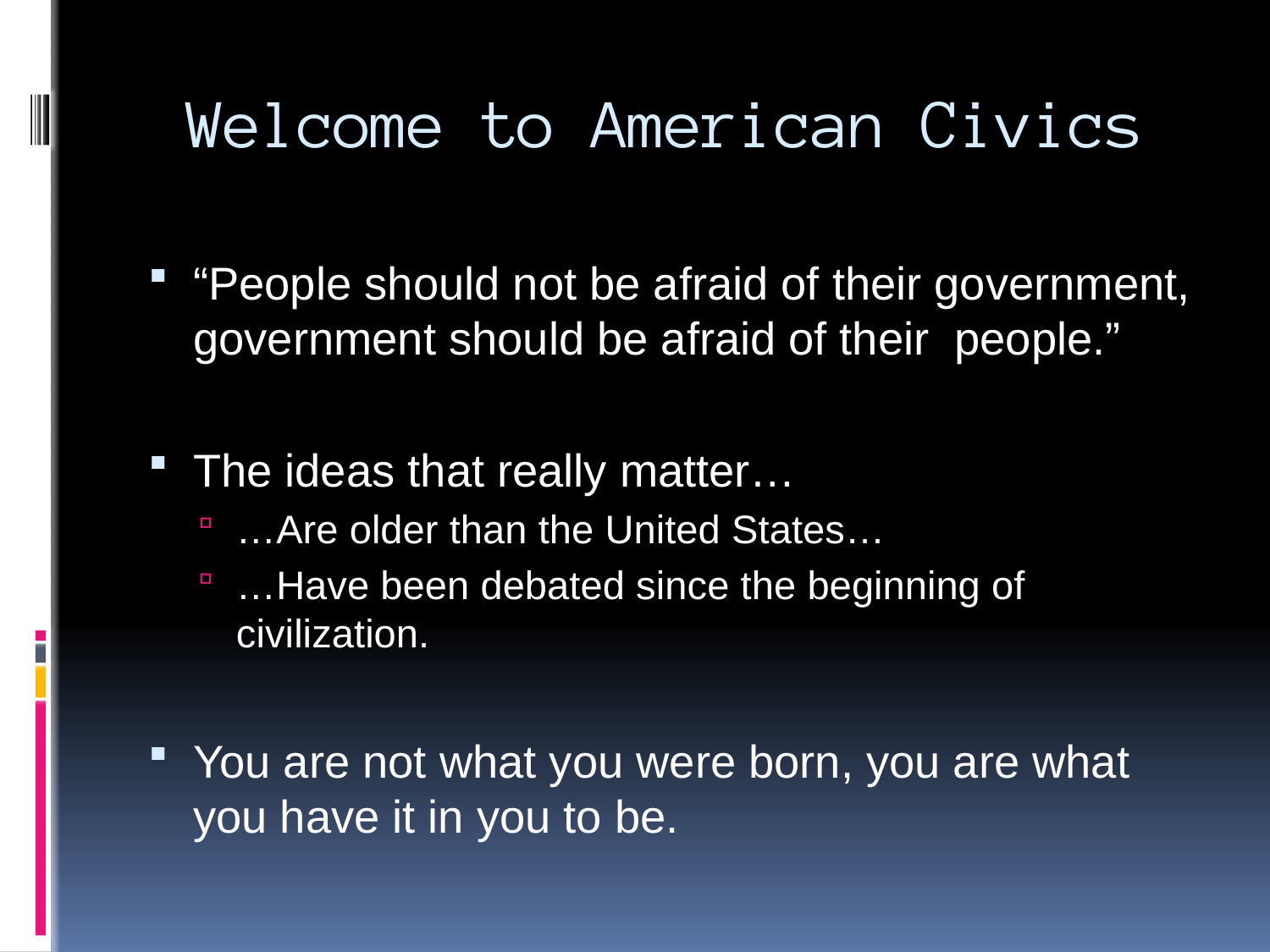

# Welcome to American Civics
“People should not be afraid of their government, government should be afraid of their  people.”

The ideas that really matter…
…Are older than the United States…
…Have been debated since the beginning of civilization.

You are not what you were born, you are what you have it in you to be.